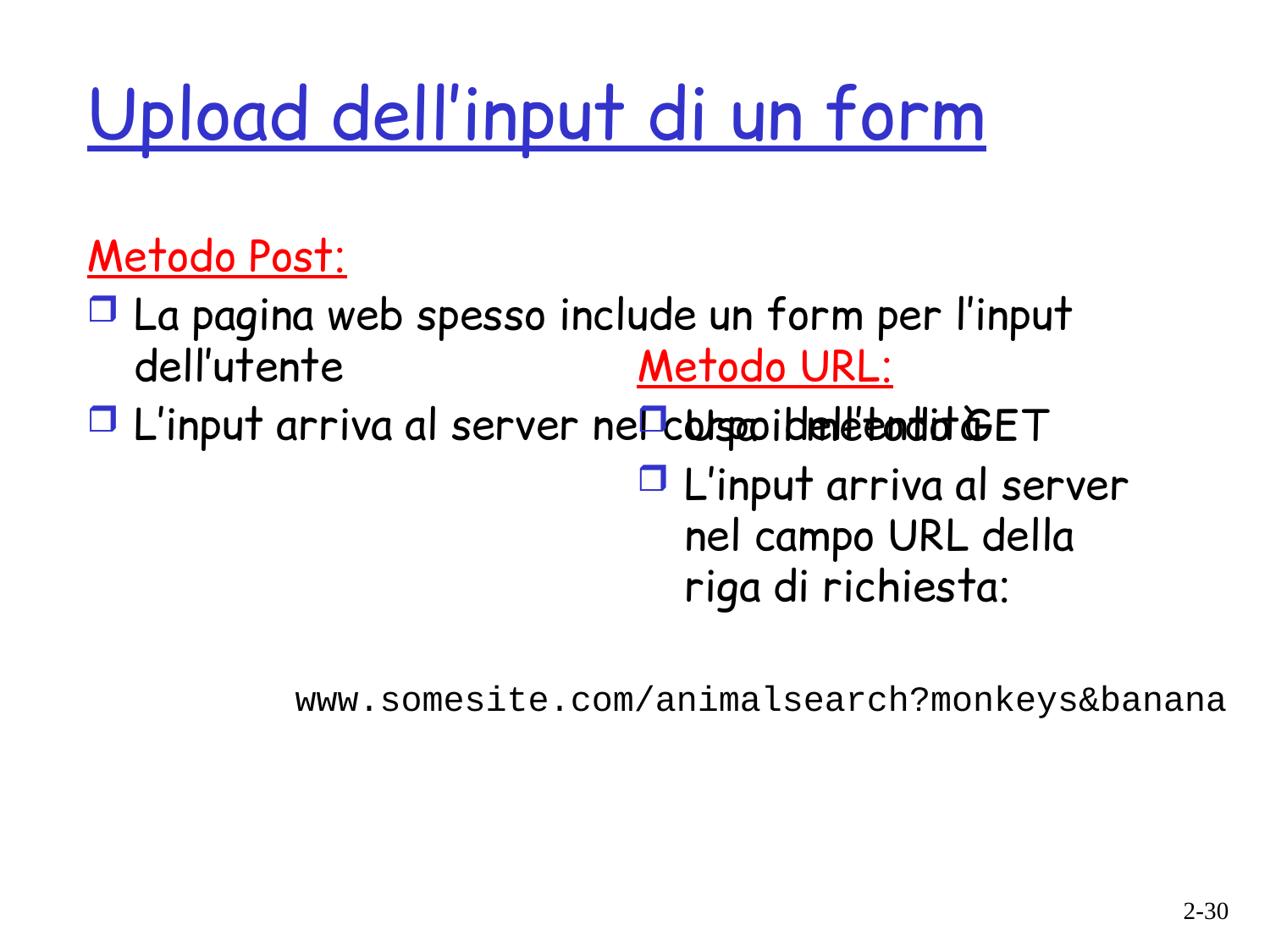

# Upload dell’input di un form
Metodo Post:
La pagina web spesso include un form per l’input dell’utente
L’input arriva al server nel corpo dell’entità
Metodo URL:
Usa il metodo GET
L’input arriva al server nel campo URL della riga di richiesta:

www.somesite.com/animalsearch?monkeys&banana
2-30